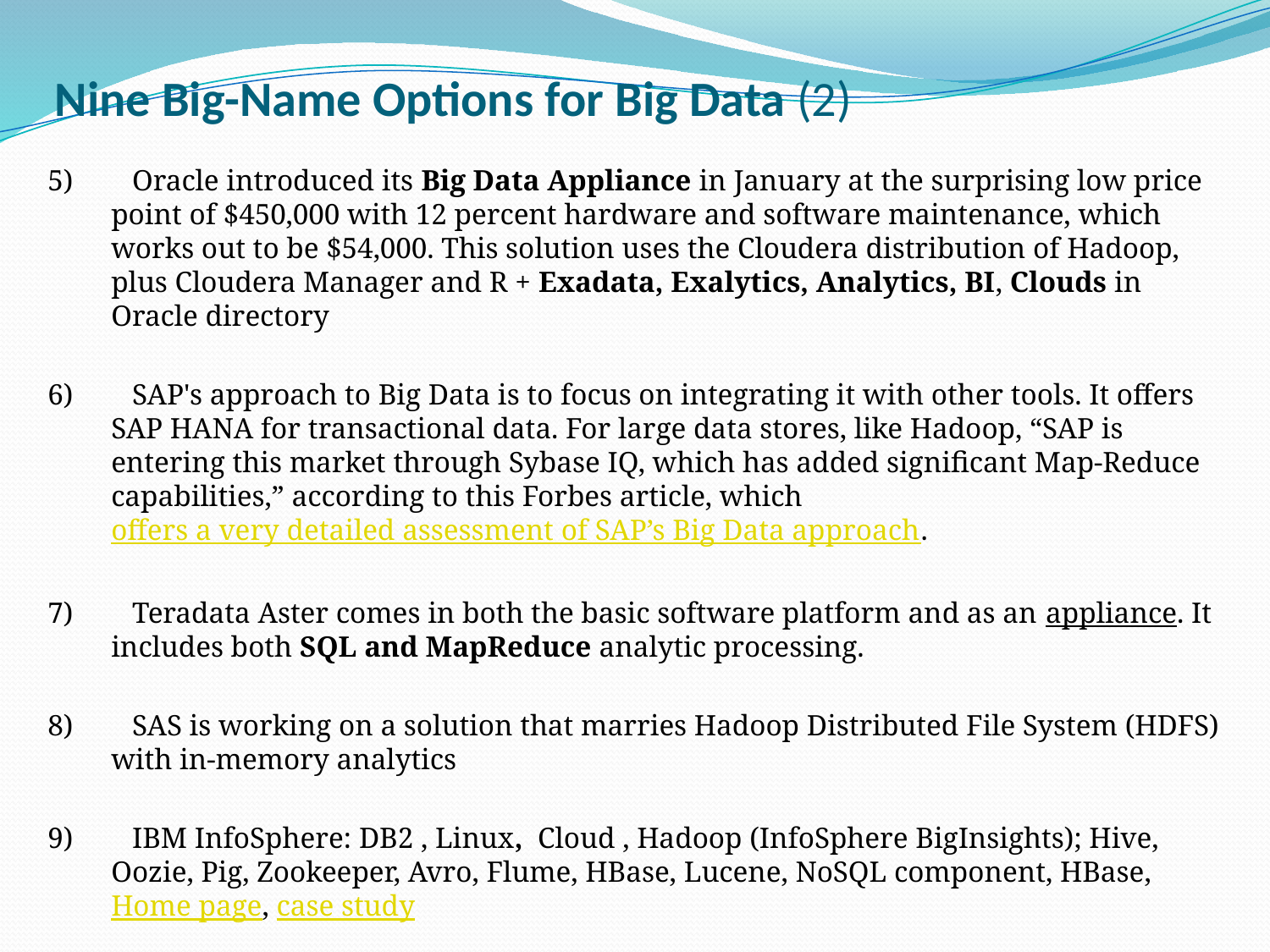

# Nine Big-Name Options for Big Data (2)
5)        Oracle introduced its Big Data Appliance in January at the surprising low price point of $450,000 with 12 percent hardware and software maintenance, which works out to be $54,000. This solution uses the Cloudera distribution of Hadoop, plus Cloudera Manager and R + Exadata, Exalytics, Analytics, BI, Clouds in Oracle directory

6)        SAP's approach to Big Data is to focus on integrating it with other tools. It offers SAP HANA for transactional data. For large data stores, like Hadoop, “SAP is entering this market through Sybase IQ, which has added significant Map-Reduce capabilities,” according to this Forbes article, which offers a very detailed assessment of SAP’s Big Data approach.

7)        Teradata Aster comes in both the basic software platform and as an appliance. It includes both SQL and MapReduce analytic processing.

8)        SAS is working on a solution that marries Hadoop Distributed File System (HDFS) with in-memory analytics

9)        IBM InfoSphere: DB2 , Linux,  Cloud , Hadoop (InfoSphere BigInsights); Hive, Oozie, Pig, Zookeeper, Avro, Flume, HBase, Lucene, NoSQL component, HBase, Home page, case study